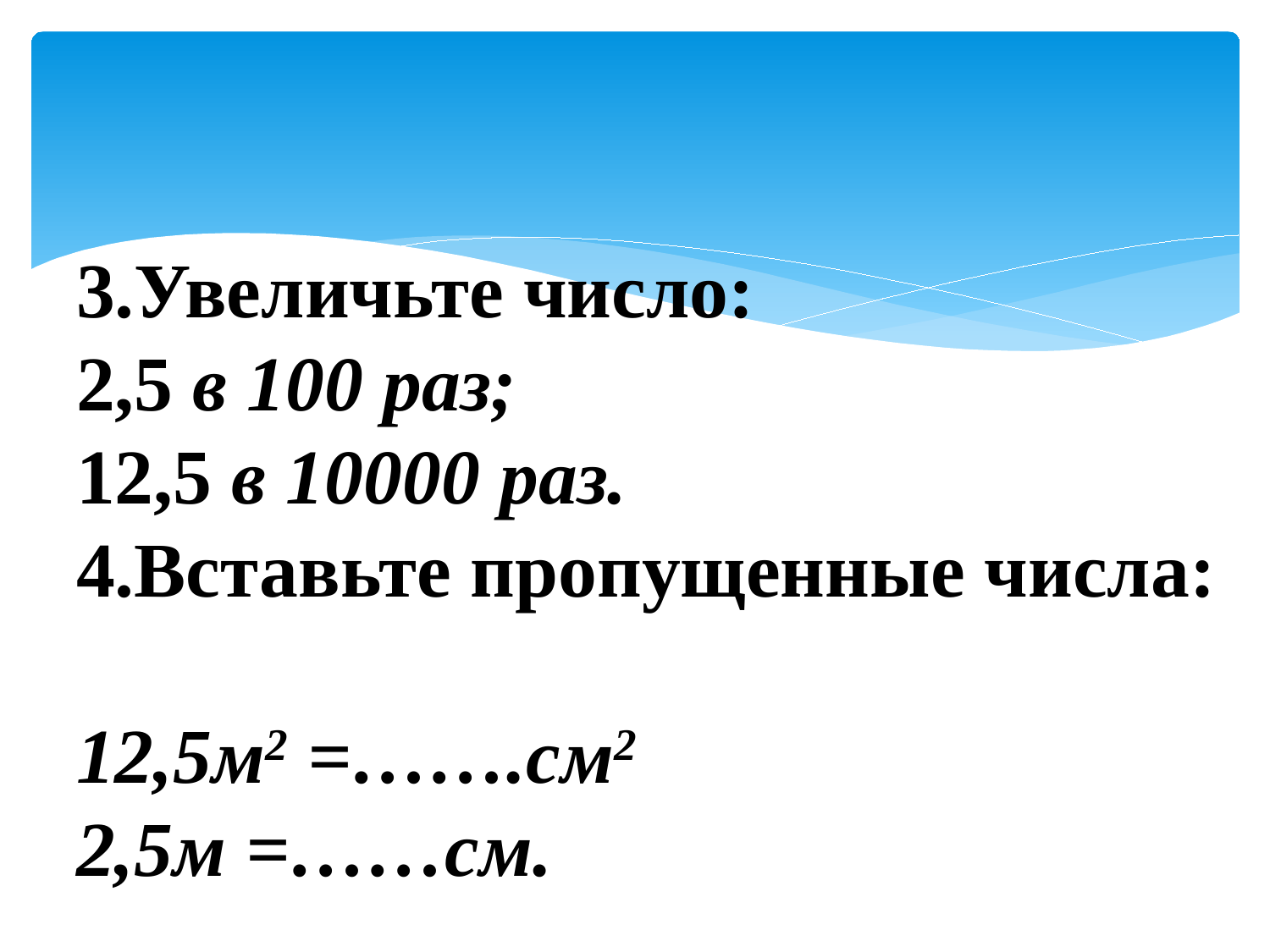

# 3.Увеличьте число: 2,5 в 100 раз; 12,5 в 10000 раз. 4.Вставьте пропущенные числа: 12,5м2 =…….см2 2,5м =……см.